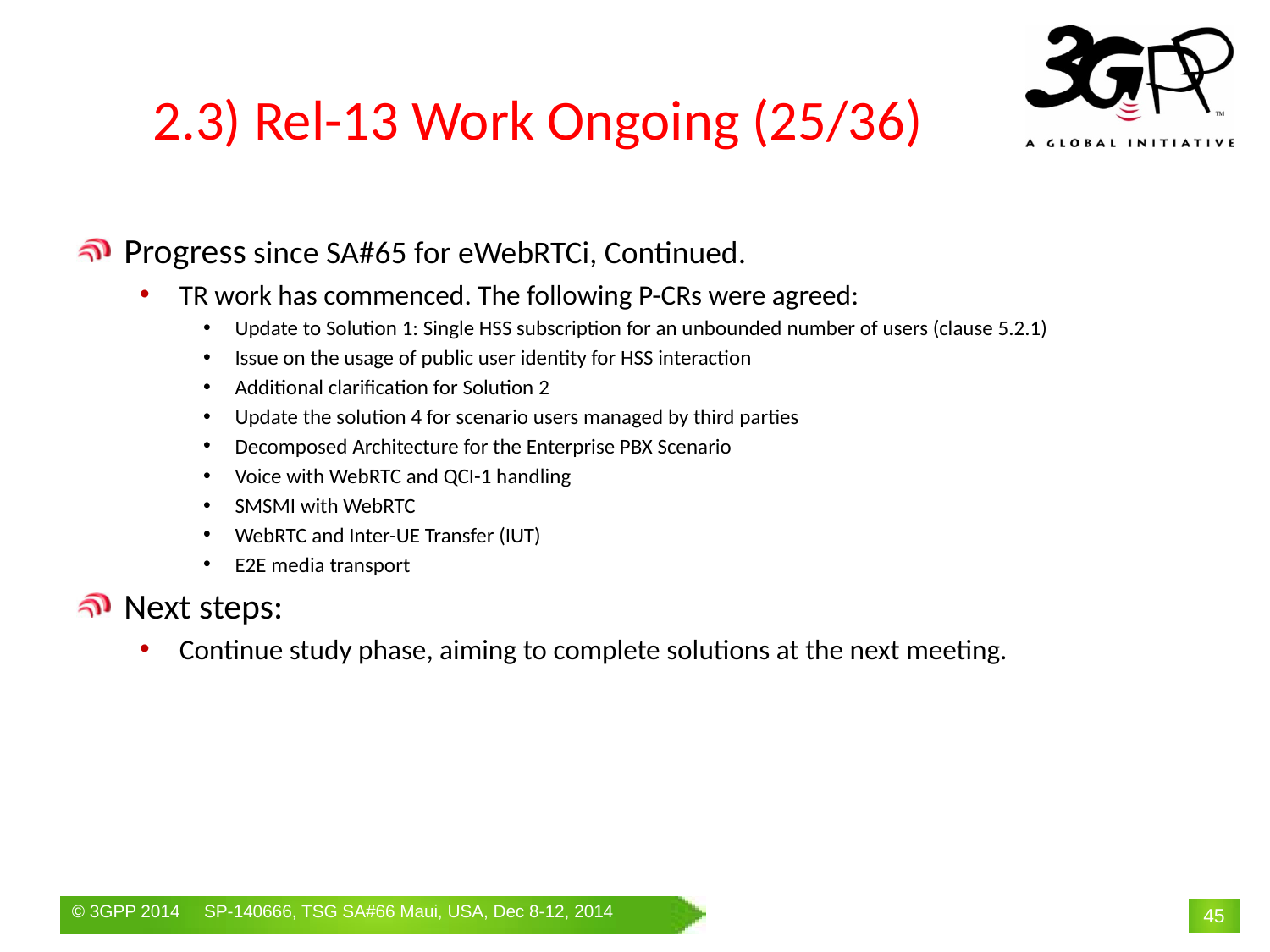

# 2.3) Rel-13 Work Ongoing (25/36)
Progress since SA#65 for eWebRTCi, Continued.
TR work has commenced. The following P-CRs were agreed:
Update to Solution 1: Single HSS subscription for an unbounded number of users (clause 5.2.1)
Issue on the usage of public user identity for HSS interaction
Additional clarification for Solution 2
Update the solution 4 for scenario users managed by third parties
Decomposed Architecture for the Enterprise PBX Scenario
Voice with WebRTC and QCI-1 handling
SMSMI with WebRTC
WebRTC and Inter-UE Transfer (IUT)
E2E media transport
Next steps:
Continue study phase, aiming to complete solutions at the next meeting.